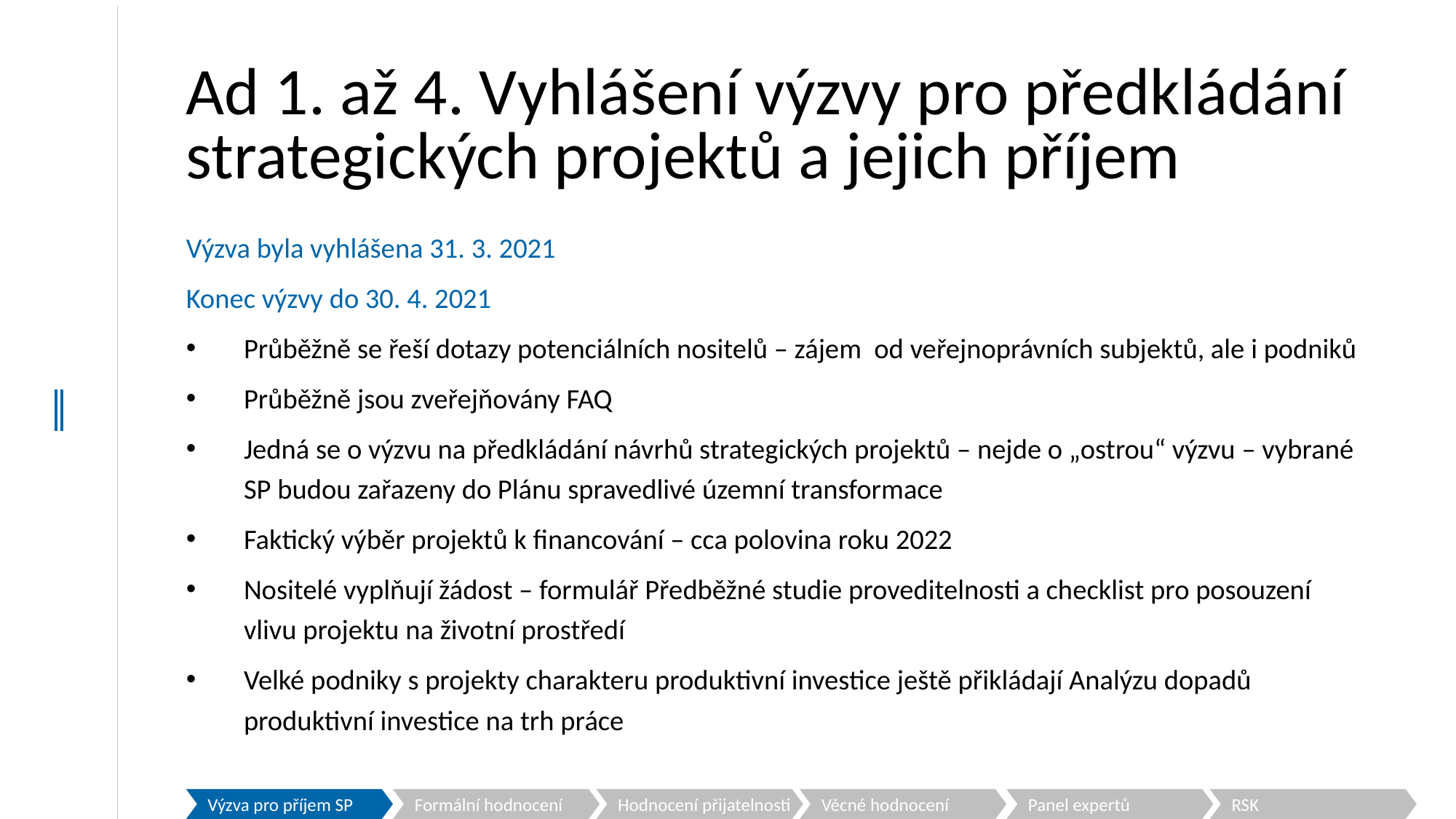

# Ad 1. až 4. Vyhlášení výzvy pro předkládání strategických projektů a jejich příjem
Výzva byla vyhlášena 31. 3. 2021
Konec výzvy do 30. 4. 2021
Průběžně se řeší dotazy potenciálních nositelů – zájem  od veřejnoprávních subjektů, ale i podniků
Průběžně jsou zveřejňovány FAQ
Jedná se o výzvu na předkládání návrhů strategických projektů – nejde o „ostrou“ výzvu – vybrané SP budou zařazeny do Plánu spravedlivé územní transformace
Faktický výběr projektů k financování – cca polovina roku 2022
Nositelé vyplňují žádost – formulář Předběžné studie proveditelnosti a checklist pro posouzení vlivu projektu na životní prostředí
Velké podniky s projekty charakteru produktivní investice ještě přikládají Analýzu dopadů produktivní investice na trh práce

Formální hodnocení
Hodnocení přijatelnosti
Panel expertů
RSK
Výzva pro příjem SP
Věcné hodnocení